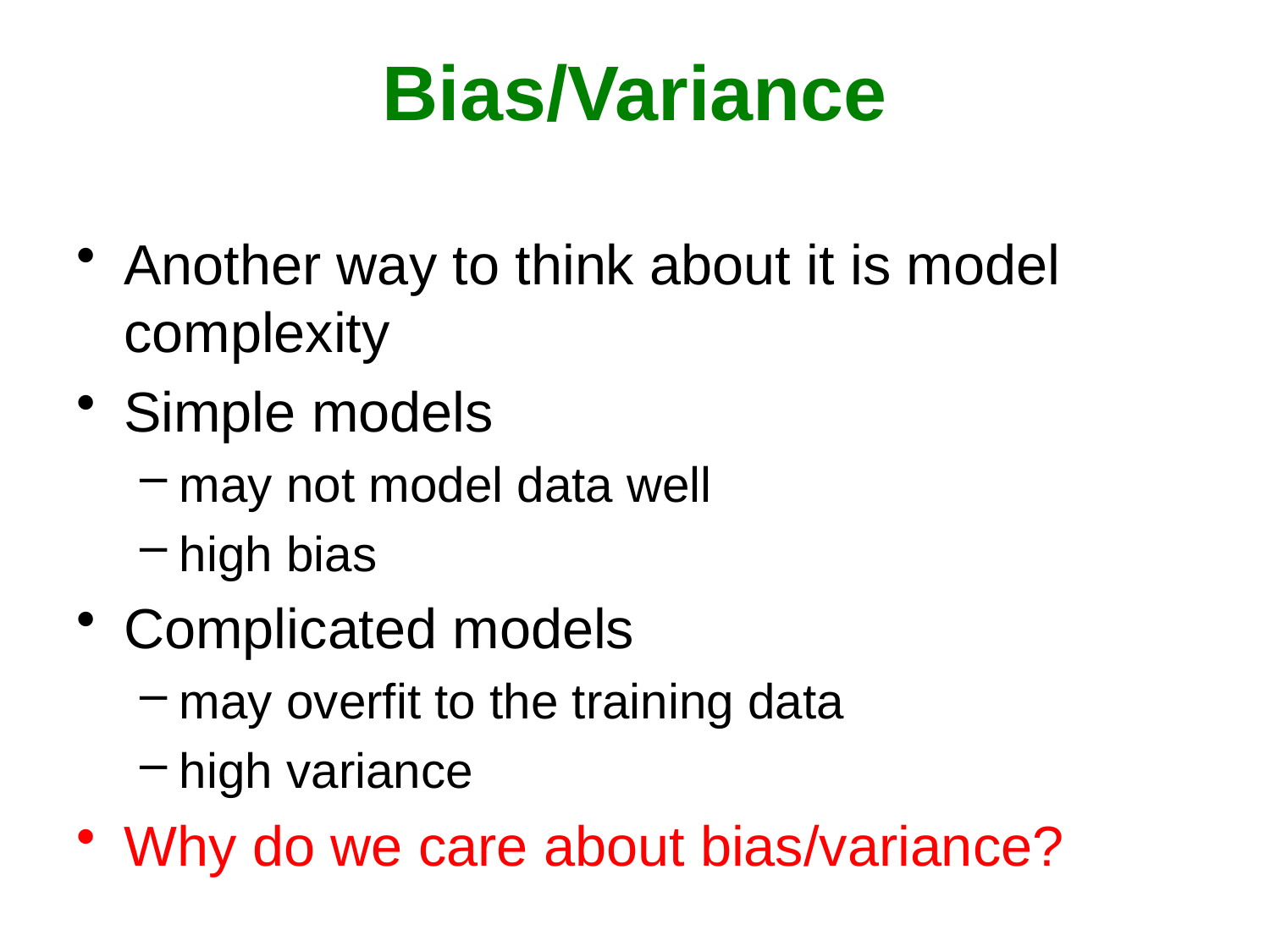

# Bias/Variance
Another way to think about it is model complexity
Simple models
may not model data well
high bias
Complicated models
may overfit to the training data
high variance
Why do we care about bias/variance?